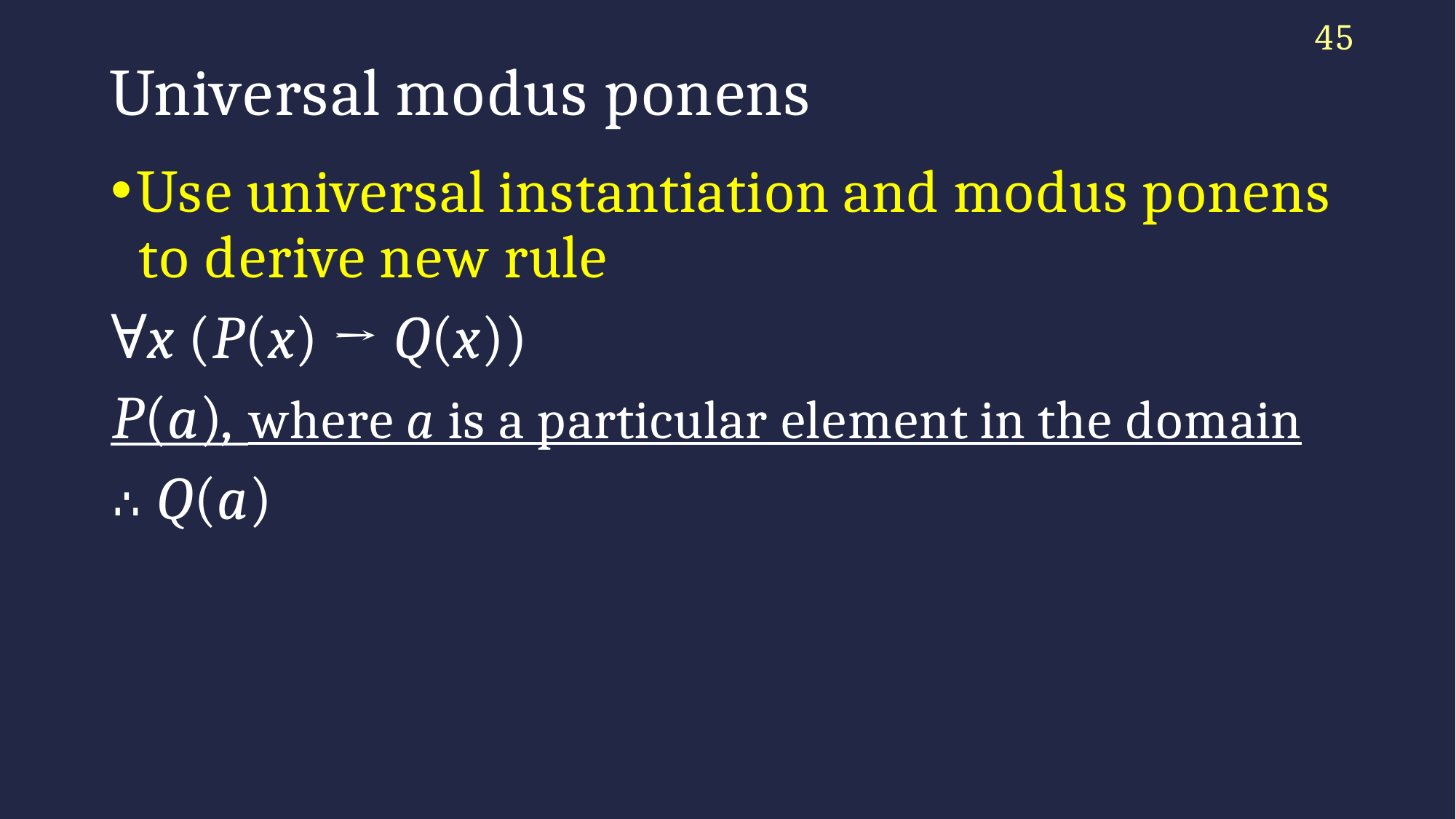

45
# Universal modus ponens
Use universal instantiation and modus ponens to derive new rule
∀x (P(x) → Q(x))
P(a), where a is a particular element in the domain
∴ Q(a)